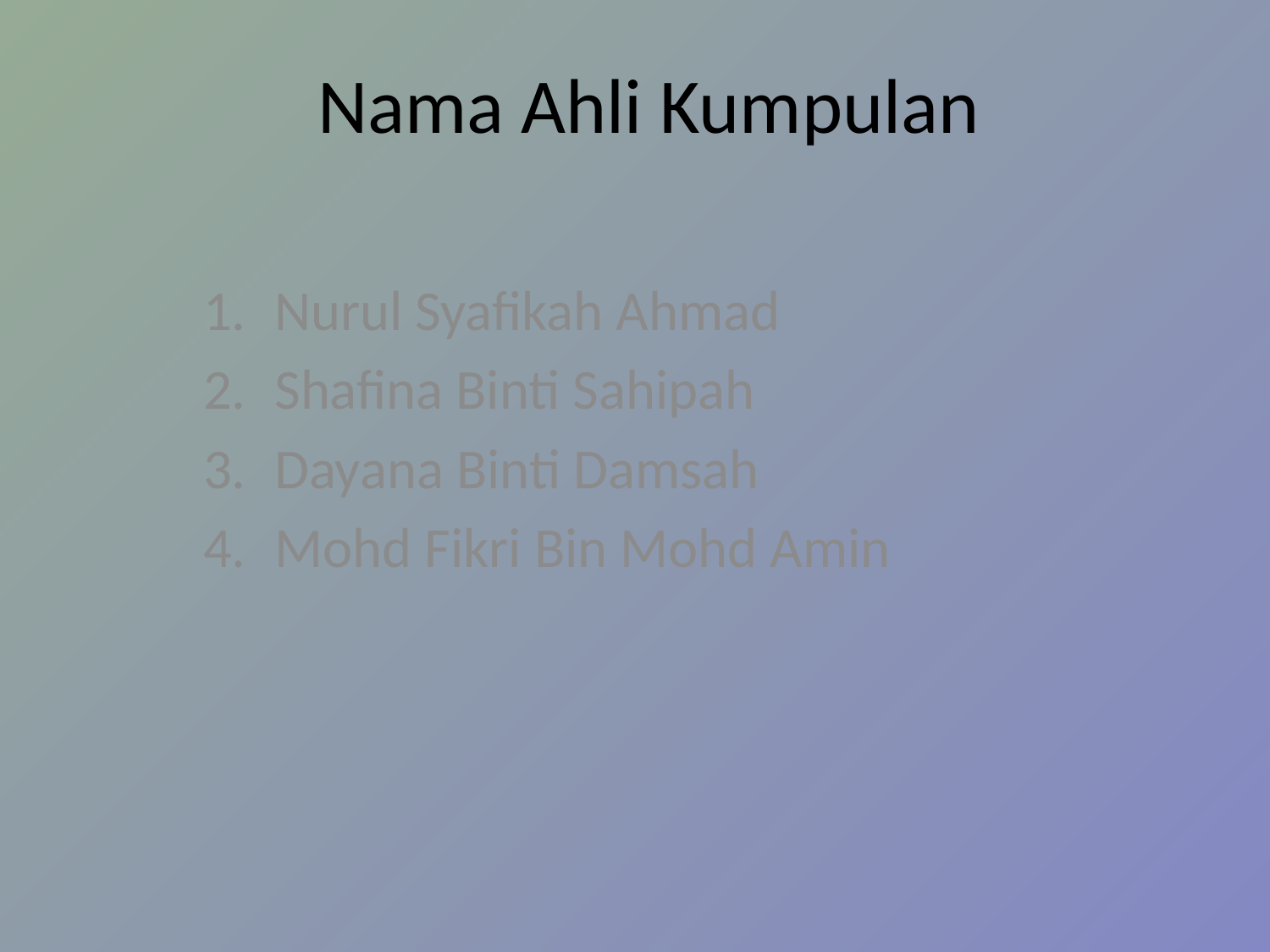

# Nama Ahli Kumpulan
Nurul Syafikah Ahmad
Shafina Binti Sahipah
Dayana Binti Damsah
Mohd Fikri Bin Mohd Amin